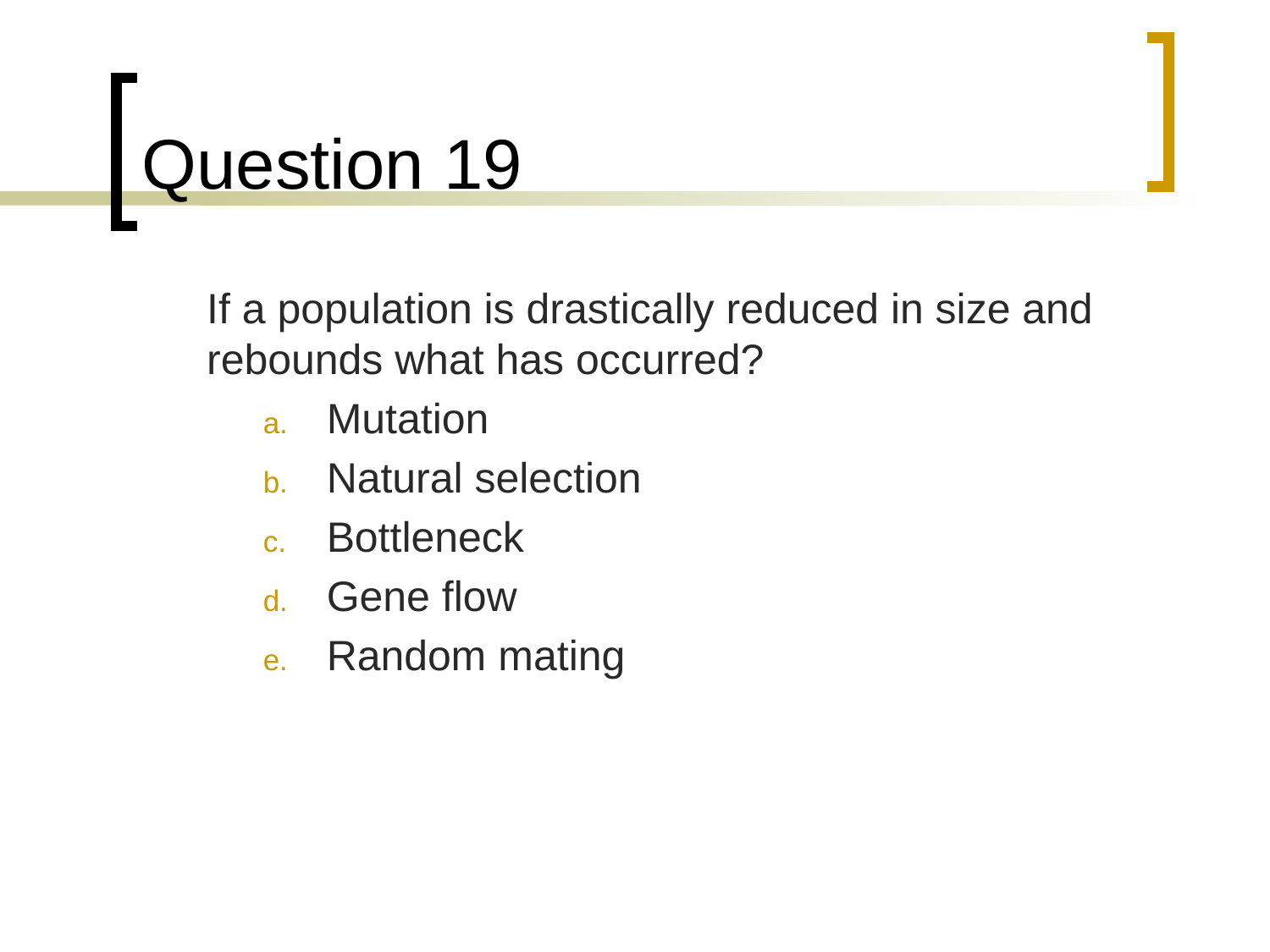

# Question 19
	If a population is drastically reduced in size and rebounds what has occurred?
Mutation
Natural selection
Bottleneck
Gene flow
Random mating